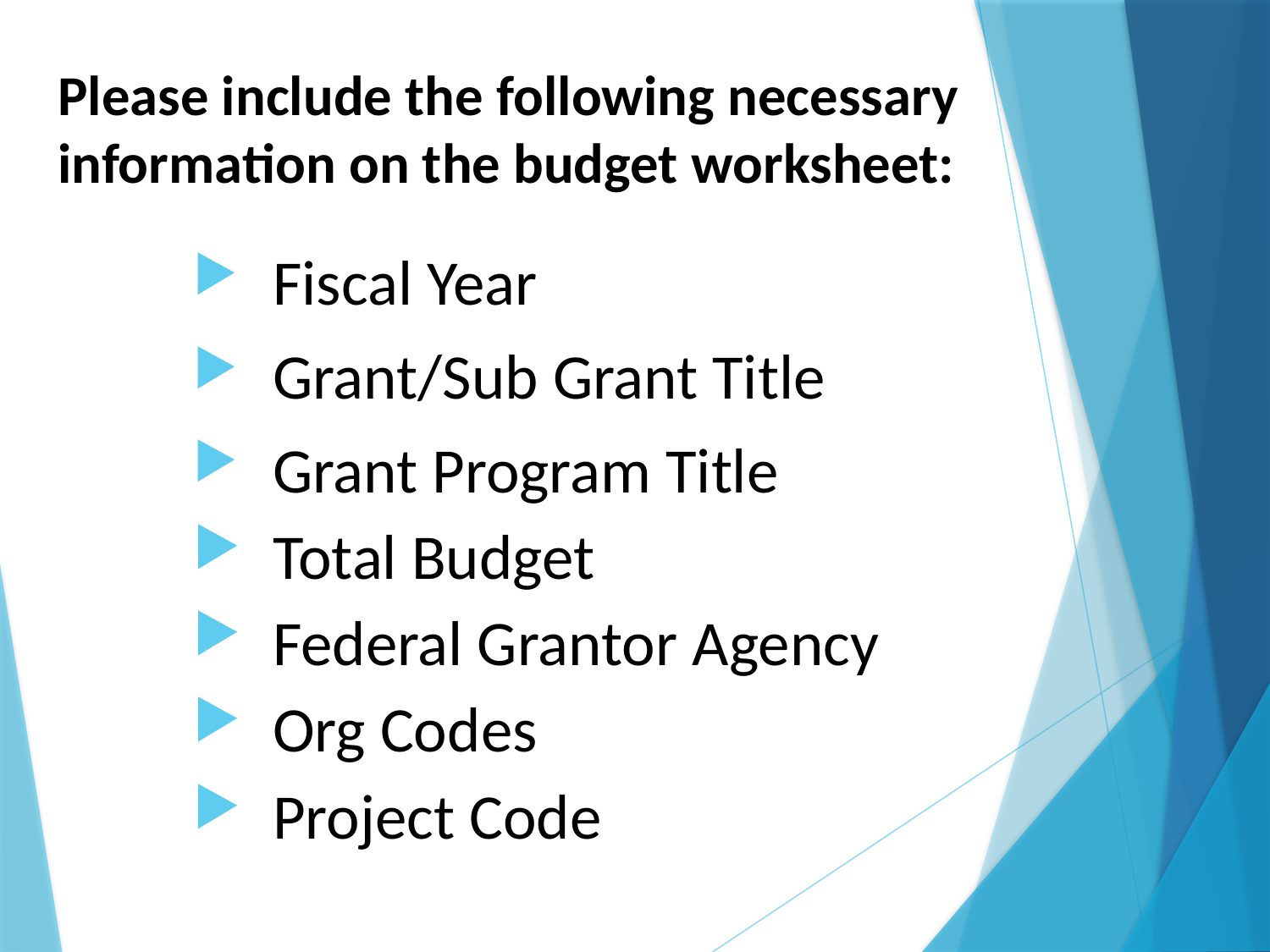

# Please include the following necessary information on the budget worksheet:

Fiscal Year
Grant/Sub Grant Title
Grant Program Title
Total Budget
Federal Grantor Agency
Org Codes
Project Code